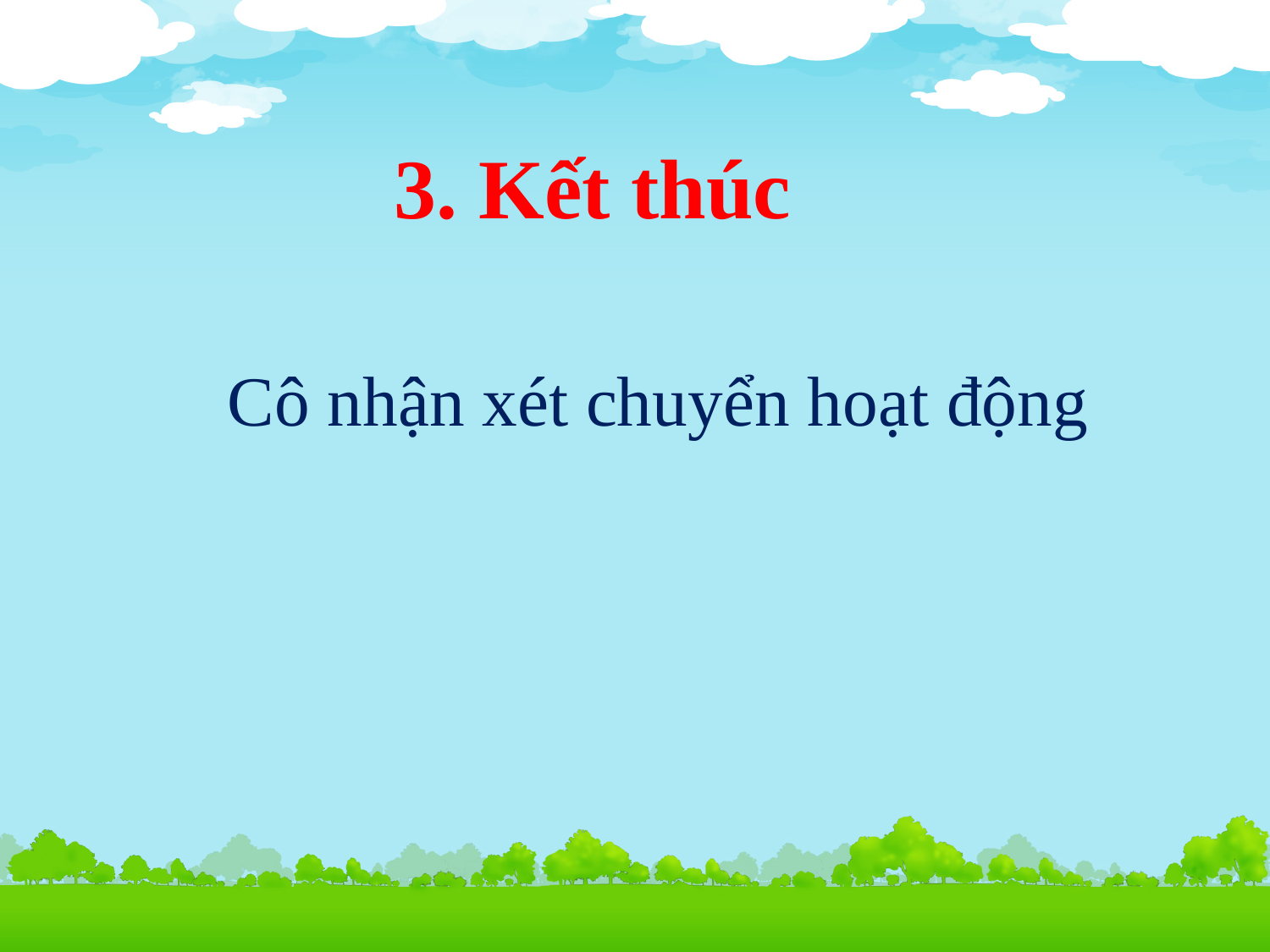

# 3. Kết thúc
     Cô nhận xét chuyển hoạt động